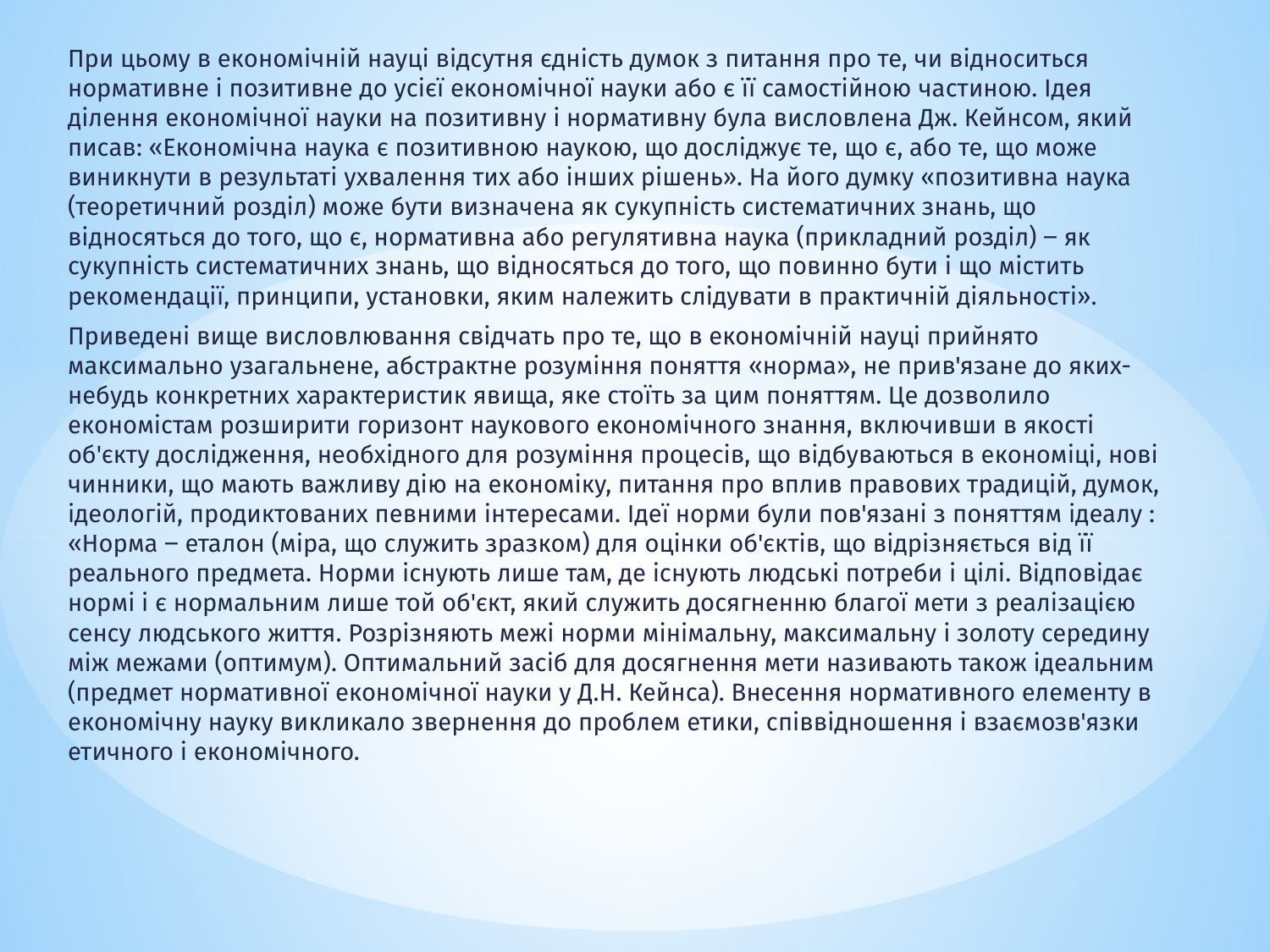

При цьому в економічній науці відсутня єдність думок з питання про те, чи відноситься нормативне і позитивне до усієї економічної науки або є її самостійною частиною. Ідея ділення економічної науки на позитивну і нормативну була висловлена Дж. Кейнсом, який писав: «Економічна наука є позитивною наукою, що досліджує те, що є, або те, що може виникнути в результаті ухвалення тих або інших рішень». На його думку «позитивна наука (теоретичний розділ) може бути визначена як сукупність систематичних знань, що відносяться до того, що є, нормативна або регулятивна наука (прикладний розділ) ‒ як сукупність систематичних знань, що відносяться до того, що повинно бути і що містить рекомендації, принципи, установки, яким належить слідувати в практичній діяльності».
Приведені вище висловлювання свідчать про те, що в економічній науці прийнято максимально узагальнене, абстрактне розуміння поняття «норма», не прив'язане до яких-небудь конкретних характеристик явища, яке стоїть за цим поняттям. Це дозволило економістам розширити горизонт наукового економічного знання, включивши в якості об'єкту дослідження, необхідного для розуміння процесів, що відбуваються в економіці, нові чинники, що мають важливу дію на економіку, питання про вплив правових традицій, думок, ідеологій, продиктованих певними інтересами. Ідеї норми були пов'язані з поняттям ідеалу : «Норма ‒ еталон (міра, що служить зразком) для оцінки об'єктів, що відрізняється від її реального предмета. Норми існують лише там, де існують людські потреби і цілі. Відповідає нормі і є нормальним лише той об'єкт, який служить досягненню благої мети з реалізацією сенсу людського життя. Розрізняють межі норми мінімальну, максимальну і золоту середину між межами (оптимум). Оптимальний засіб для досягнення мети називають також ідеальним (предмет нормативної економічної науки у Д.Н. Кейнса). Внесення нормативного елементу в економічну науку викликало звернення до проблем етики, співвідношення і взаємозв'язки етичного і економічного.